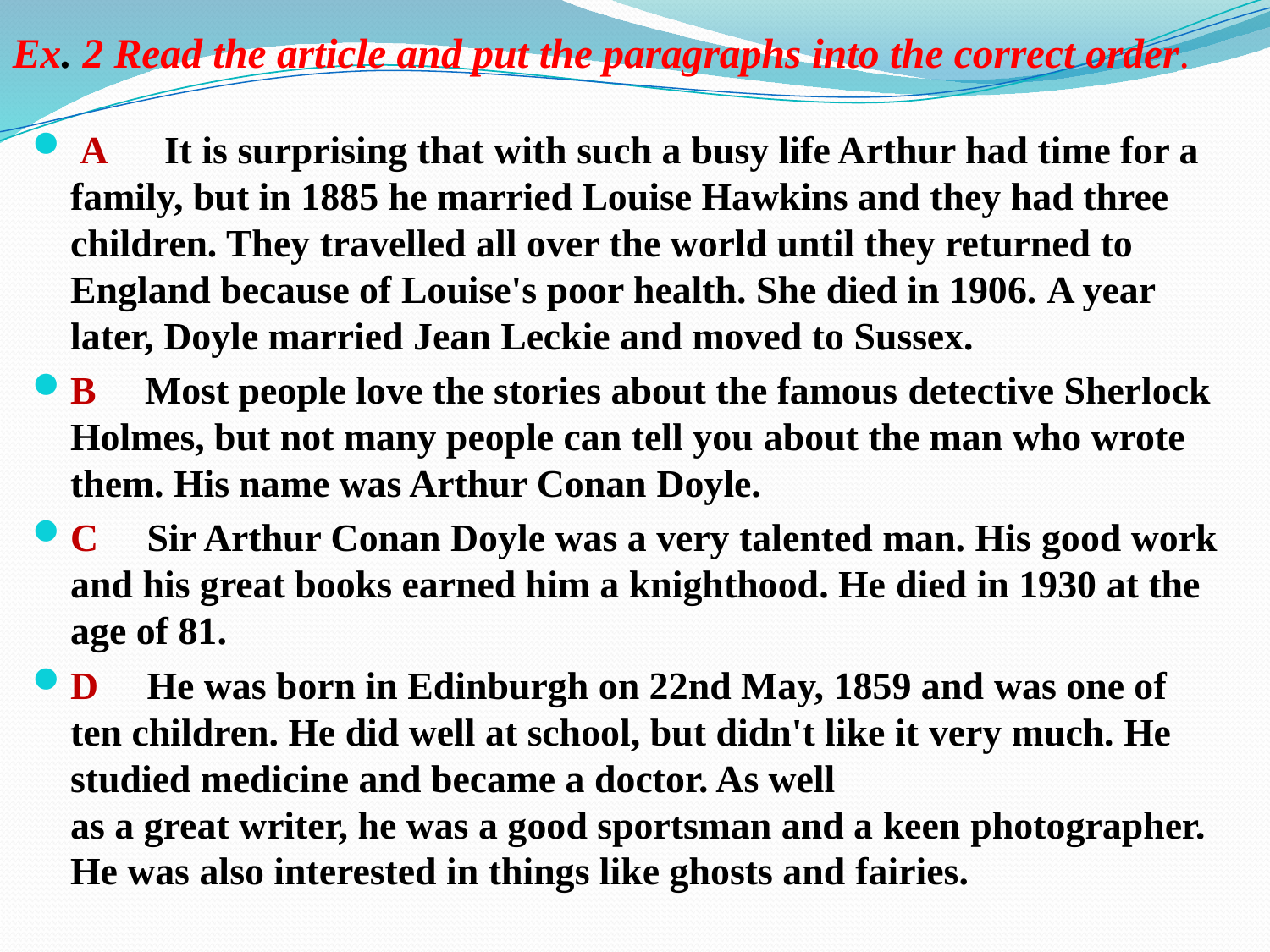

Ex. 2 Read the article and put the paragraphs into the correct order.
 A      It is surprising that with such a busy life Arthur had time for a family, but in 1885 he married Louise Hawkins and they had three children. They travelled all over the world until they returned to England because of Louise's poor health. She died in 1906. A year later, Doyle married Jean Leckie and moved to Sussex.
B     Most people love the stories about the famous detective Sherlock Holmes, but not many people can tell you about the man who wrote them. His name was Arthur Conan Doyle.
C     Sir Arthur Conan Doyle was a very talented man. His good work and his great books earned him a knighthood. He died in 1930 at the age of 81.
D     He was born in Edinburgh on 22nd May, 1859 and was one of ten children. He did well at school, but didn't like it very much. He studied medicine and became a doctor. As well
as a great writer, he was a good sportsman and a keen photographer. He was also interested in things like ghosts and fairies.